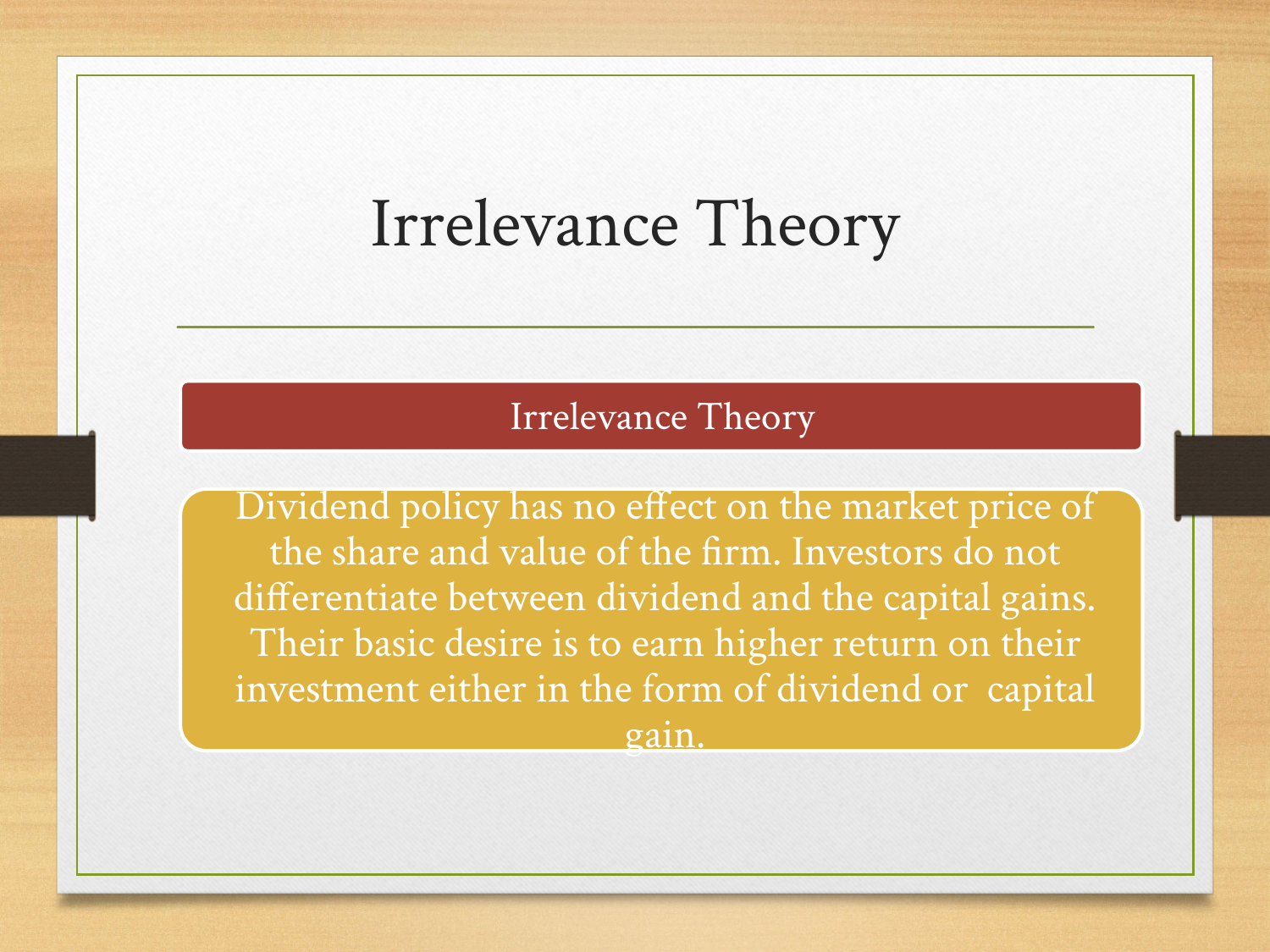

# Irrelevance Theory
Irrelevance Theory
Dividend policy has no effect on the market price of the share and value of the firm. Investors do not differentiate between dividend and the capital gains. Their basic desire is to earn higher return on their investment either in the form of dividend or  capital gain.